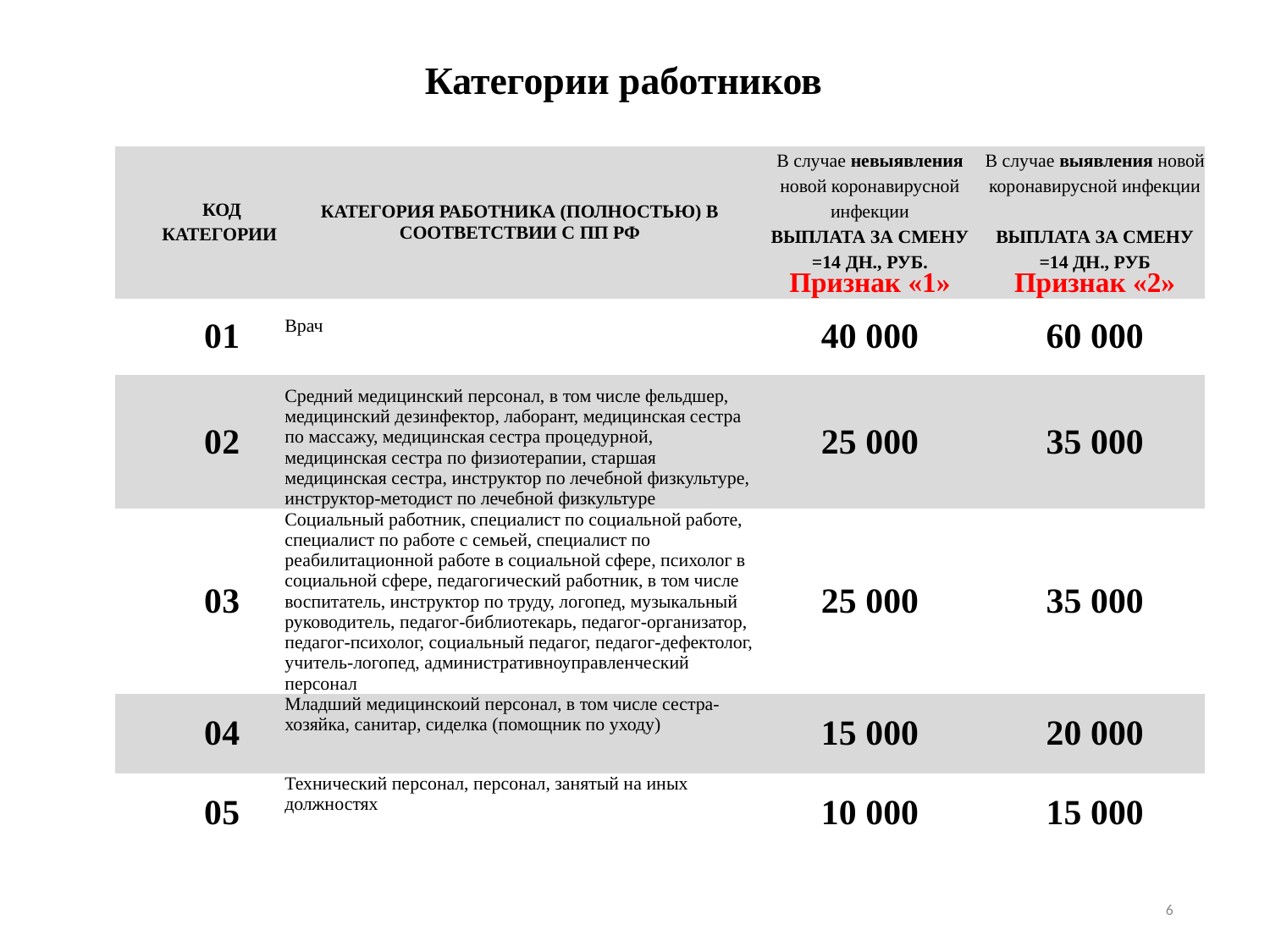

Категории работников
| КОД КАТЕГОРИИ | КАТЕГОРИЯ РАБОТНИКА (ПОЛНОСТЬЮ) В СООТВЕТСТВИИ С ПП РФ | В случае невыявления новой коронавирусной инфекции ВЫПЛАТА ЗА СМЕНУ =14 ДН., РУБ. Признак «1» | В случае выявления новой коронавирусной инфекции ВЫПЛАТА ЗА СМЕНУ =14 ДН., РУБ Признак «2» |
| --- | --- | --- | --- |
| 01 | Врач | 40 000 | 60 000 |
| 02 | Средний медицинский персонал, в том числе фельдшер, медицинский дезинфектор, лаборант, медицинская сестра по массажу, медицинская сестра процедурной, медицинская сестра по физиотерапии, старшая медицинская сестра, инструктор по лечебной физкультуре, инструктор-методист по лечебной физкультуре | 25 000 | 35 000 |
| 03 | Социальный работник, специалист по социальной работе, специалист по работе с семьей, специалист по реабилитационной работе в социальной сфере, психолог в социальной сфере, педагогический работник, в том числе воспитатель, инструктор по труду, логопед, музыкальный руководитель, педагог-библиотекарь, педагог-организатор, педагог-психолог, социальный педагог, педагог-дефектолог, учитель-логопед, административноуправленческий персонал | 25 000 | 35 000 |
| 04 | Младший медицинскоий персонал, в том числе сестра-хозяйка, санитар, сиделка (помощник по уходу) | 15 000 | 20 000 |
| 05 | Технический персонал, персонал, занятый на иных должностях | 10 000 | 15 000 |
6